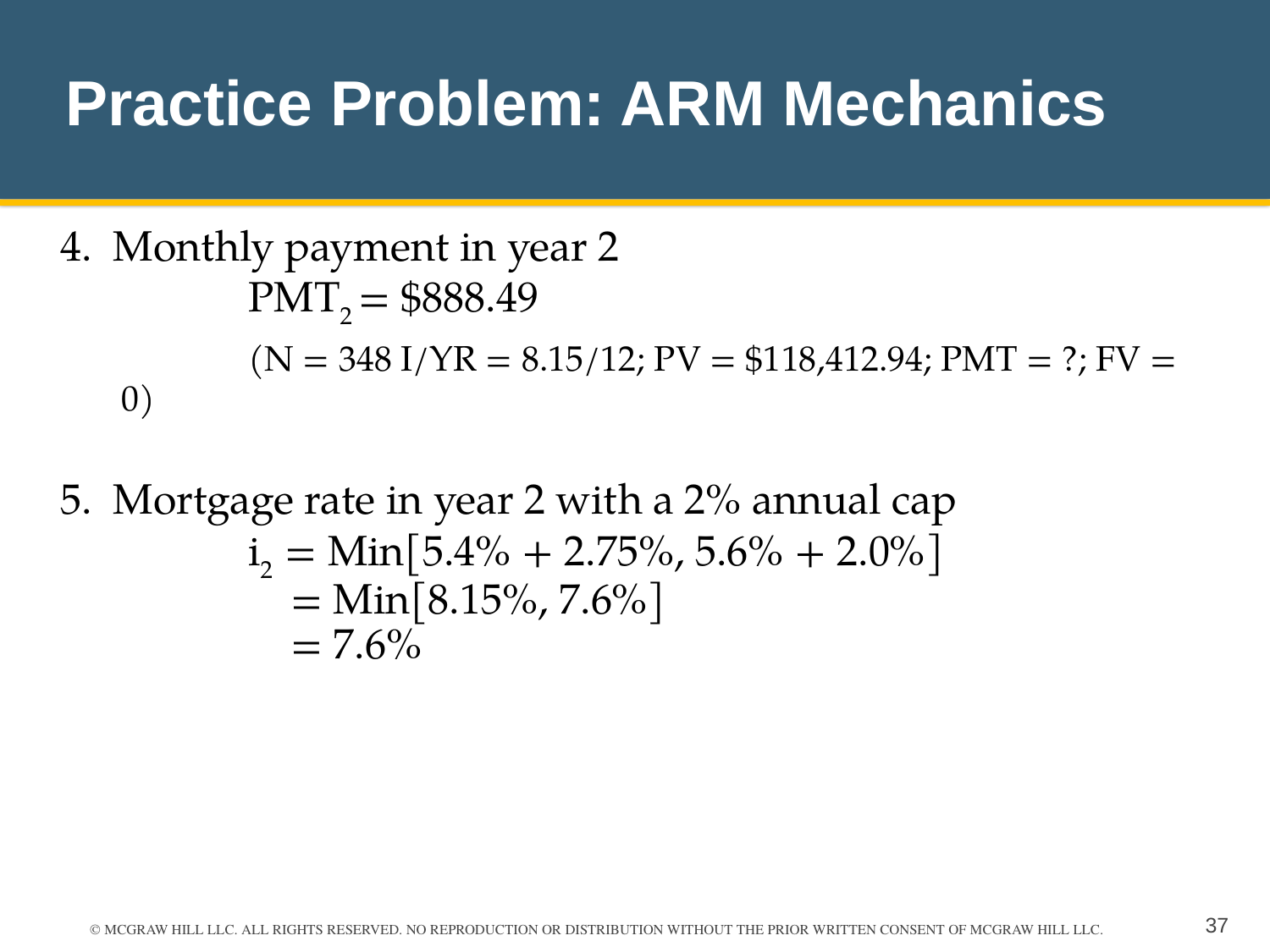

# Practice Problem: ARM Mechanics
4.  Monthly payment in year 2
	  	PMT2 = $888.49
		(N = 348 I/YR = 8.15/12; PV = $118,412.94; PMT = ?; FV = 0)

5.  Mortgage rate in year 2 with a 2% annual cap
		i2  = Min[5.4% + 2.75%, 5.6% + 2.0%]
   		    = Min[8.15%, 7.6%]
   		    = 7.6%

© MCGRAW HILL LLC. ALL RIGHTS RESERVED. NO REPRODUCTION OR DISTRIBUTION WITHOUT THE PRIOR WRITTEN CONSENT OF MCGRAW HILL LLC.
37